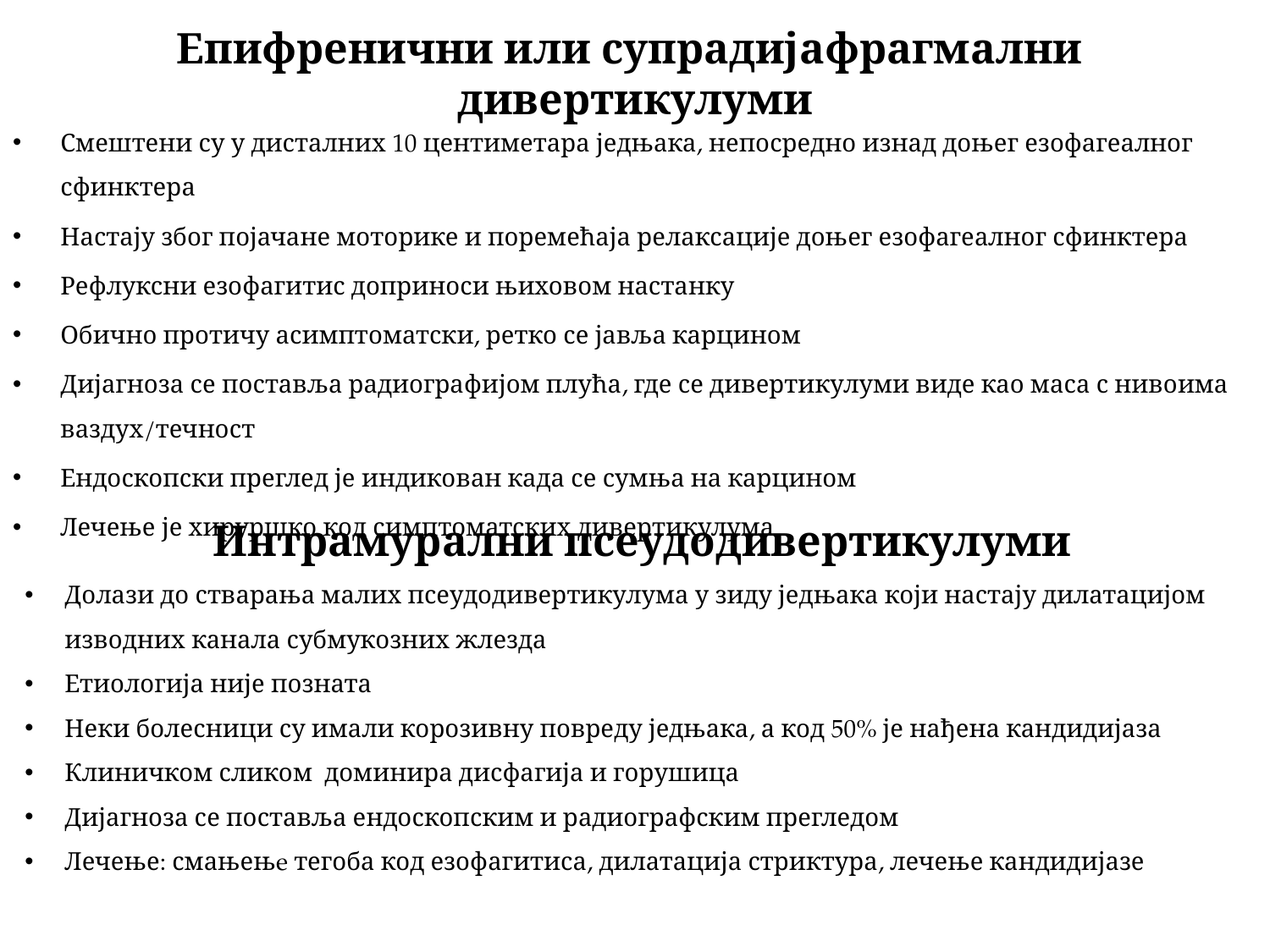

# Епифренични или супрадијафрагмални дивертикулуми
Смештени су у дисталних 10 центиметара једњака, непосредно изнад доњег езофагеалног сфинктера
Настају због појачане моторике и поремећаја релаксације доњег езофагеалног сфинктера
Рефлуксни езофагитис доприноси њиховом настанку
Обично протичу асимптоматски, ретко се јавља карцином
Дијагноза се поставља радиографијом плућа, где се дивертикулуми виде као маса с нивоима ваздух/течност
Ендоскопски преглед је индикован када се сумња на карцином
Лечење је хируршко код симптоматских дивертикулума
Интрамурални псеудодивертикулуми
Долази до стварања малих псеудодивертикулума у зиду једњака који настају дилатацијом изводних канала субмукозних жлезда
Етиологија није позната
Неки болесници су имали корозивну повреду једњака, а код 50% је нађена кандидијаза
Клиничком сликом  доминира дисфагија и горушица
Дијагноза се поставља ендоскопским и радиографским прегледом
Лечење: смањењe тегоба код езофагитиса, дилатација стриктура, лечење кандидијазе